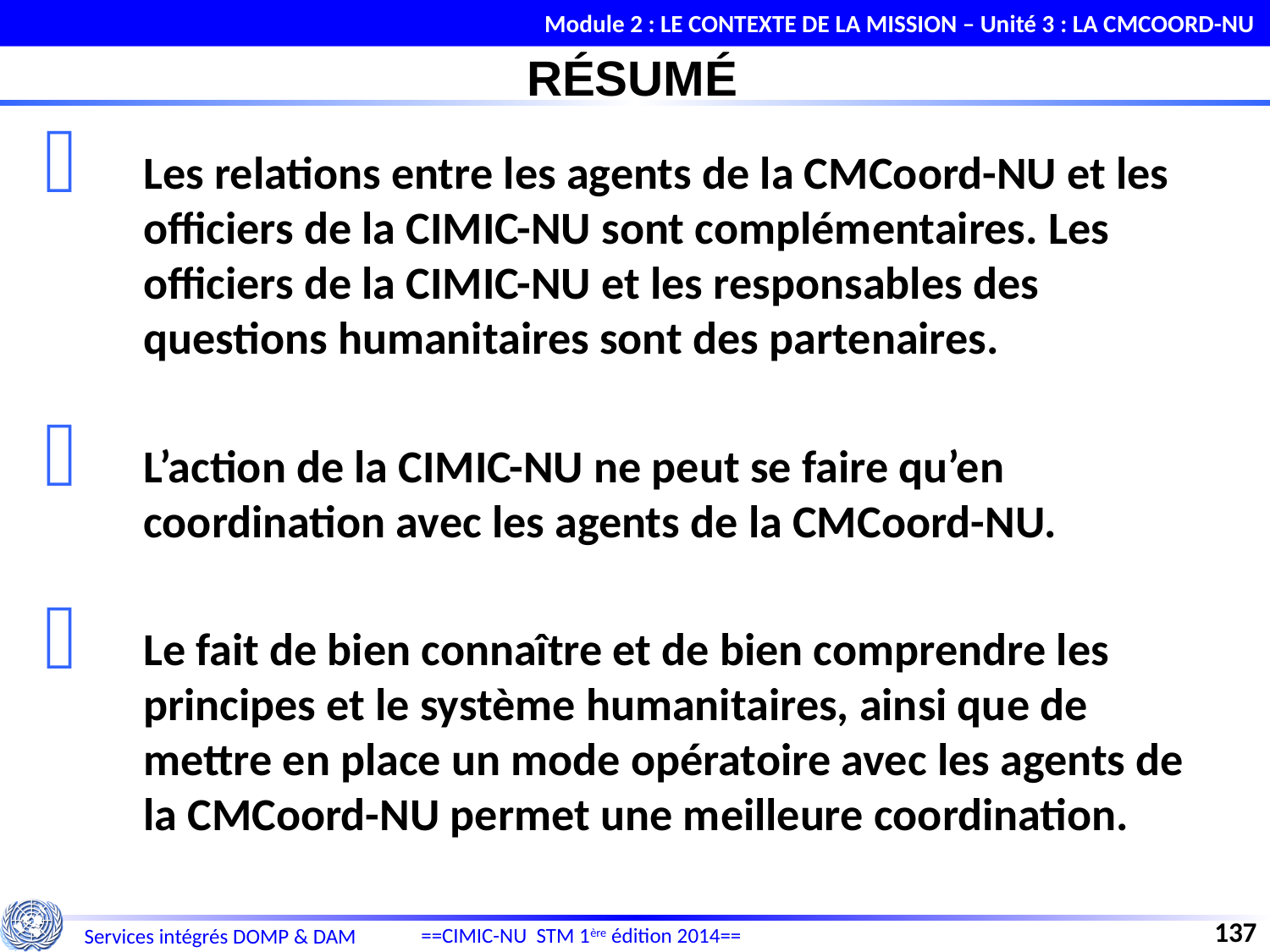

Module 2 : LE CONTEXTE DE LA MISSION – Unité 3 : LA CMCOORD-NU
RÉSUMÉ
Les relations entre les agents de la CMCoord-NU et les officiers de la CIMIC-NU sont complémentaires. Les officiers de la CIMIC-NU et les responsables des questions humanitaires sont des partenaires.

L’action de la CIMIC-NU ne peut se faire qu’en coordination avec les agents de la CMCoord-NU.

Le fait de bien connaître et de bien comprendre les principes et le système humanitaires, ainsi que de mettre en place un mode opératoire avec les agents de la CMCoord-NU permet une meilleure coordination.

137
==CIMIC-NU  STM 1ère édition 2014==
Services intégrés DOMP & DAM